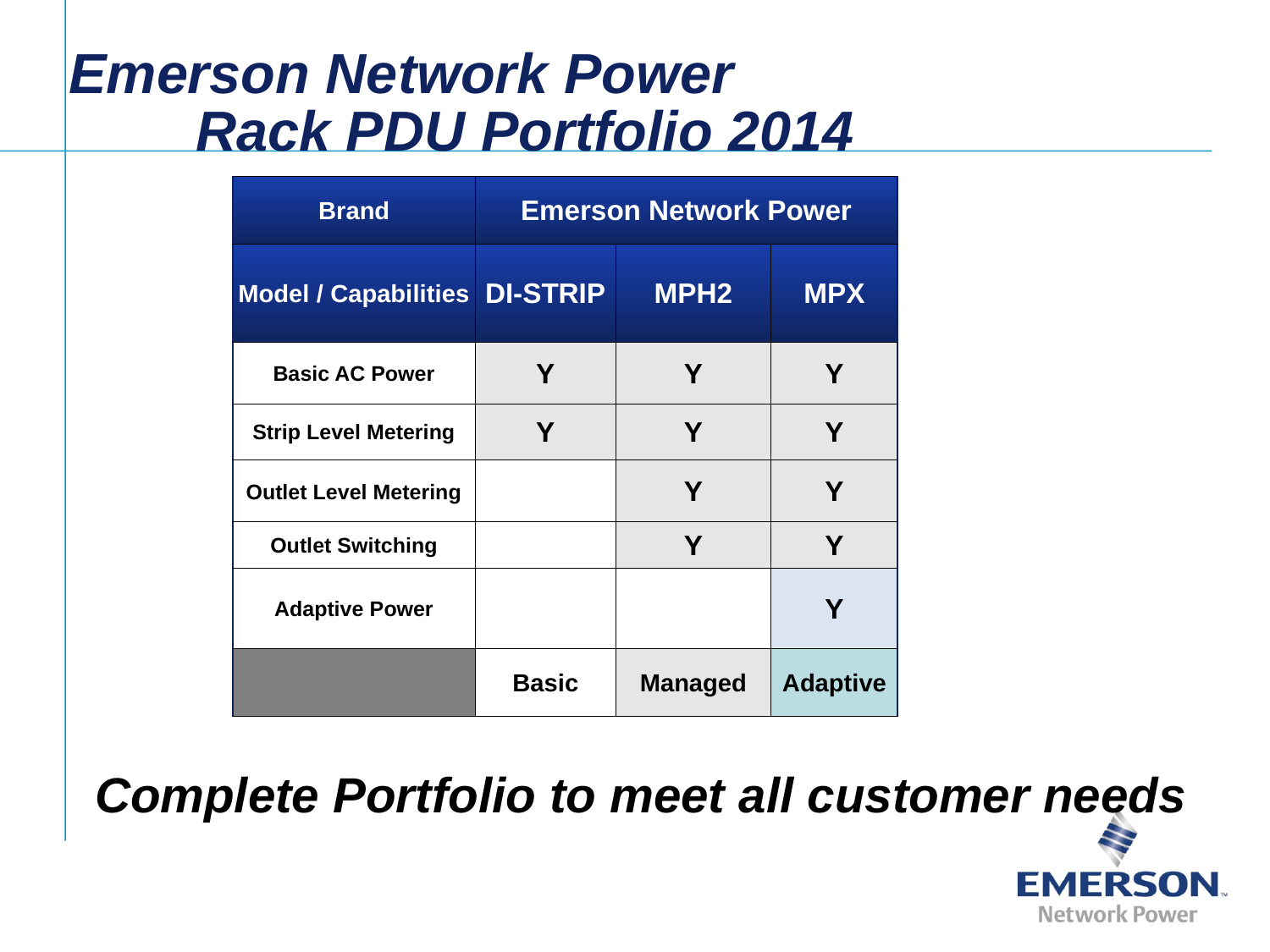

Emerson Network Power
	Rack PDU Portfolio 2014

| Brand | Emerson Network Power |  |  |
| --- | --- | --- | --- |
| Model / Capabilities | DI-STRIP | MPH2 | MPX |
| Basic AC Power | Y | Y | Y |
| Strip Level Metering | Y | Y | Y |
| Outlet Level Metering |  | Y | Y |
| Outlet Switching |  | Y | Y |
| Adaptive Power |  |  | Y |
|  | Basic | Managed | Adaptive |
Complete Portfolio to meet all customer needs